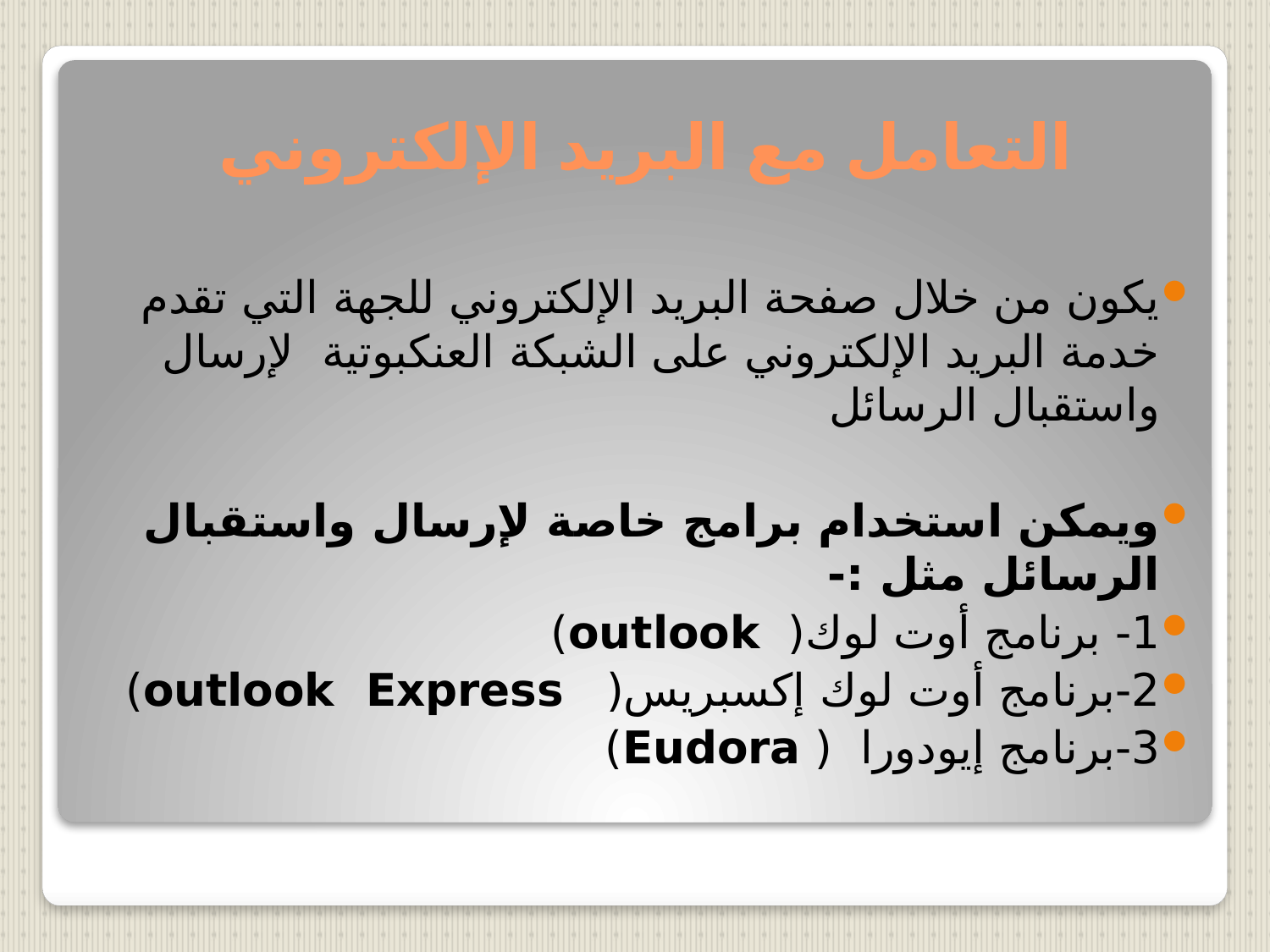

# التعامل مع البريد الإلكتروني

يكون من خلال صفحة البريد الإلكتروني للجهة التي تقدم خدمة البريد الإلكتروني على الشبكة العنكبوتية  لإرسال واستقبال الرسائل

ويمكن استخدام برامج خاصة لإرسال واستقبال الرسائل مثل :-
1- برنامج أوت لوك(  outlook)
2-برنامج أوت لوك إكسبريس(   outlook  Express)
3-برنامج إيودورا  ( Eudora)